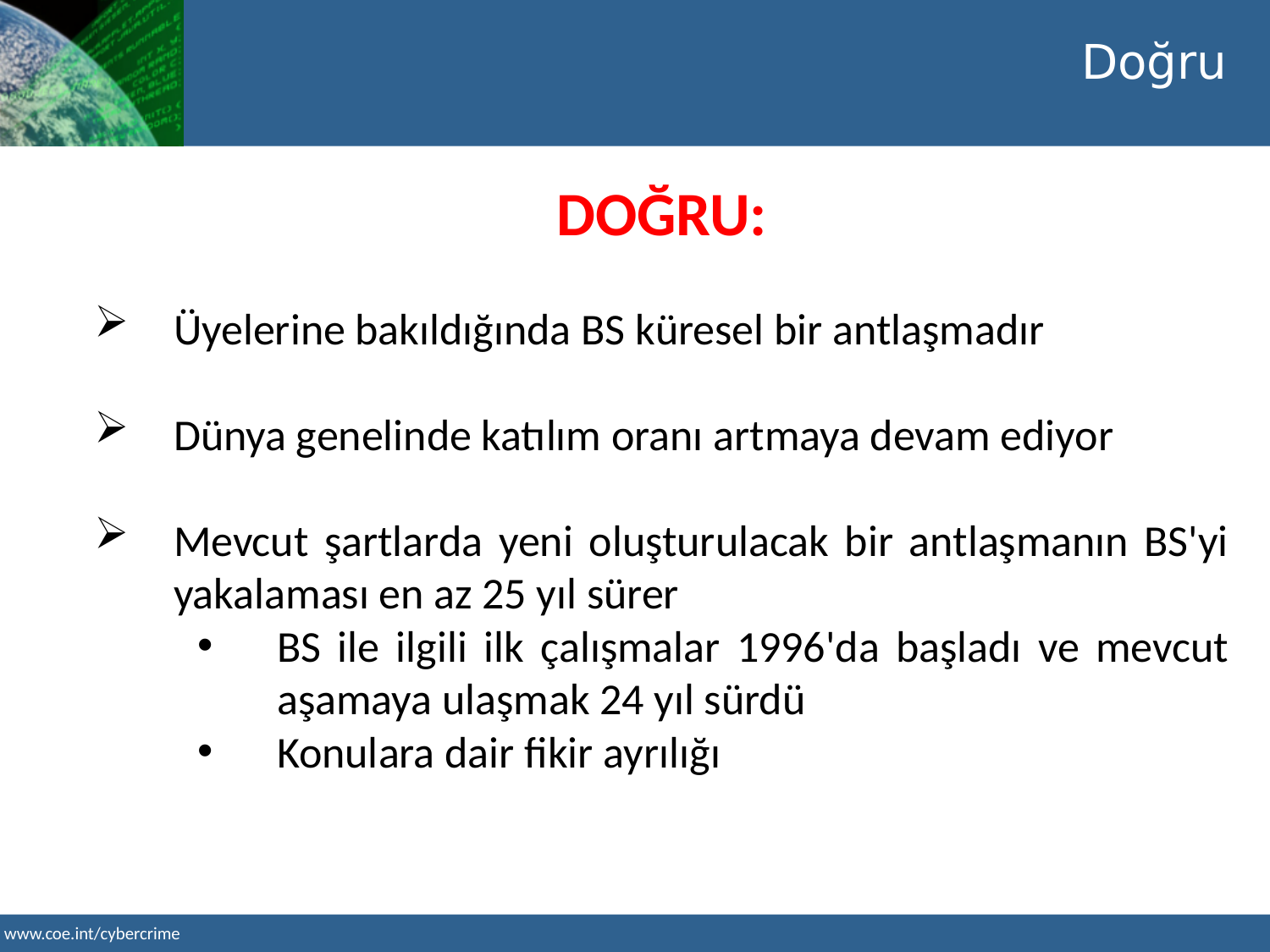

Doğru
DOĞRU:

Üyelerine bakıldığında BS küresel bir antlaşmadır

Dünya genelinde katılım oranı artmaya devam ediyor

Mevcut şartlarda yeni oluşturulacak bir antlaşmanın BS'yi yakalaması en az 25 yıl sürer
BS ile ilgili ilk çalışmalar 1996'da başladı ve mevcut aşamaya ulaşmak 24 yıl sürdü
Konulara dair fikir ayrılığı